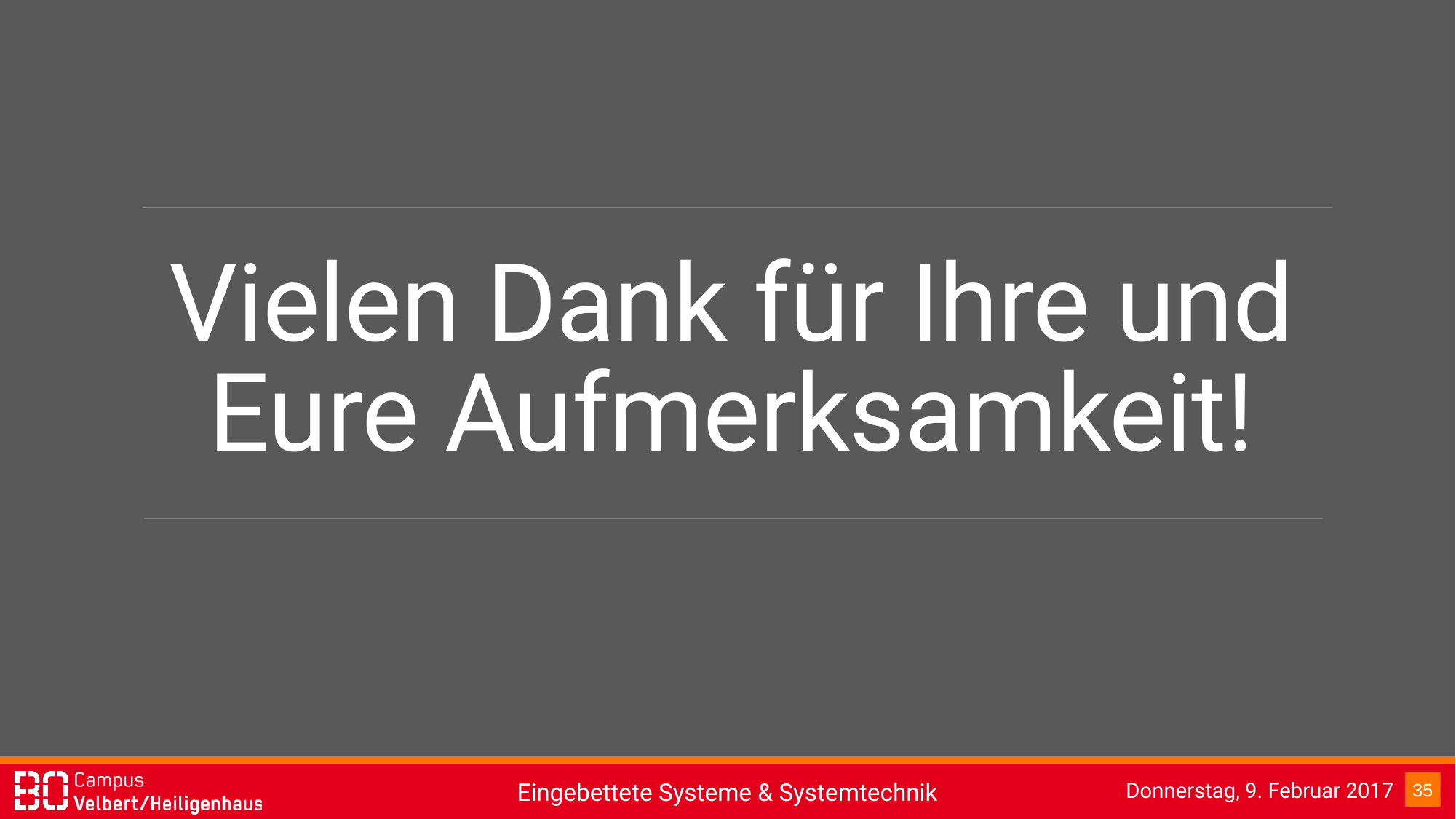

# Vielen Dank für Ihre und Eure Aufmerksamkeit!
Donnerstag, 9. Februar 2017
35